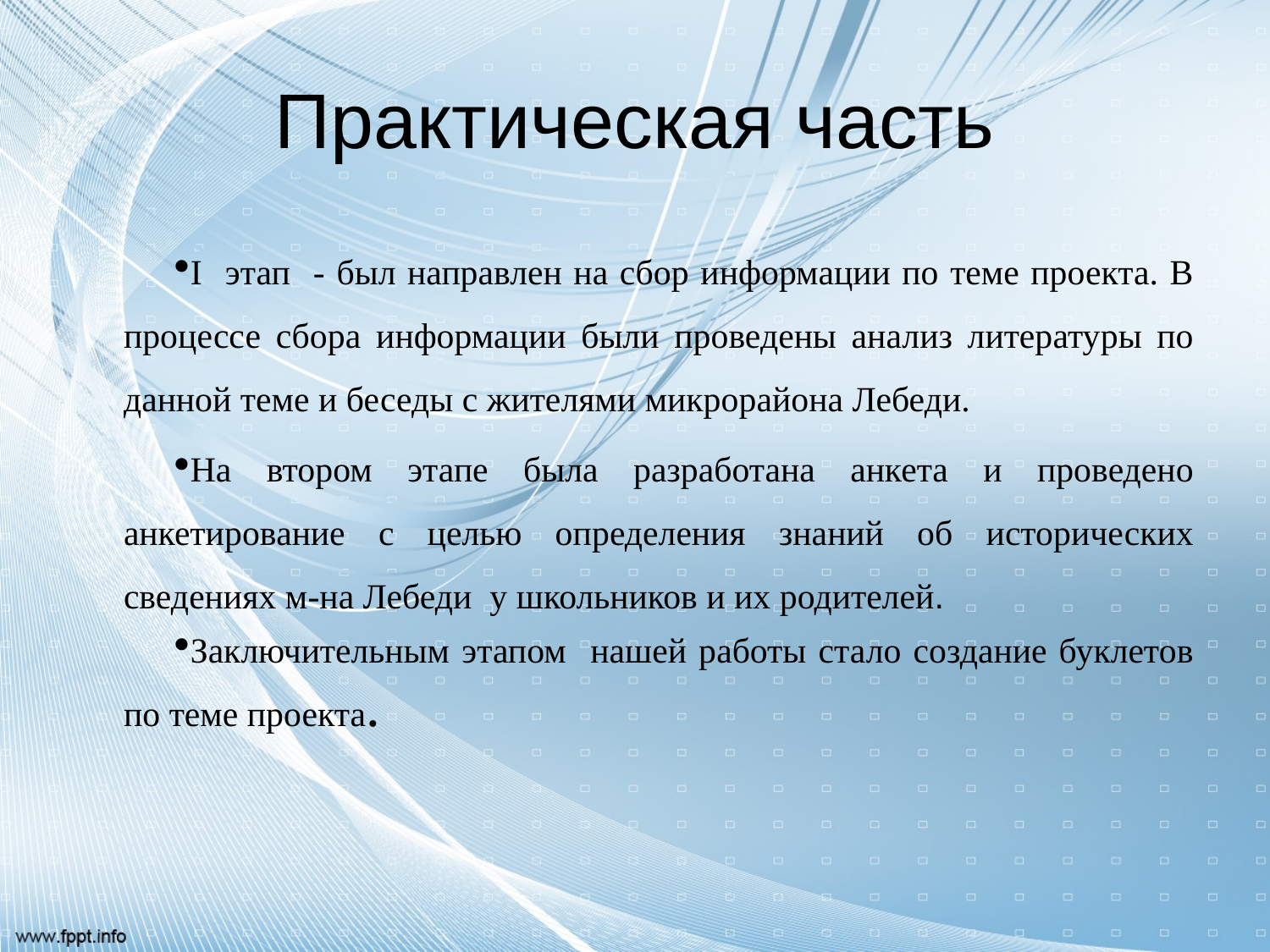

Практическая часть
I  этап  - был направлен на сбор информации по теме проекта. В процессе сбора информации были проведены анализ литературы по данной теме и беседы с жителями микрорайона Лебеди.
На втором этапе была разработана анкета и проведено анкетирование с целью определения знаний об исторических сведениях м-на Лебеди  у школьников и их родителей.
Заключительным этапом  нашей работы стало создание буклетов по теме проекта.